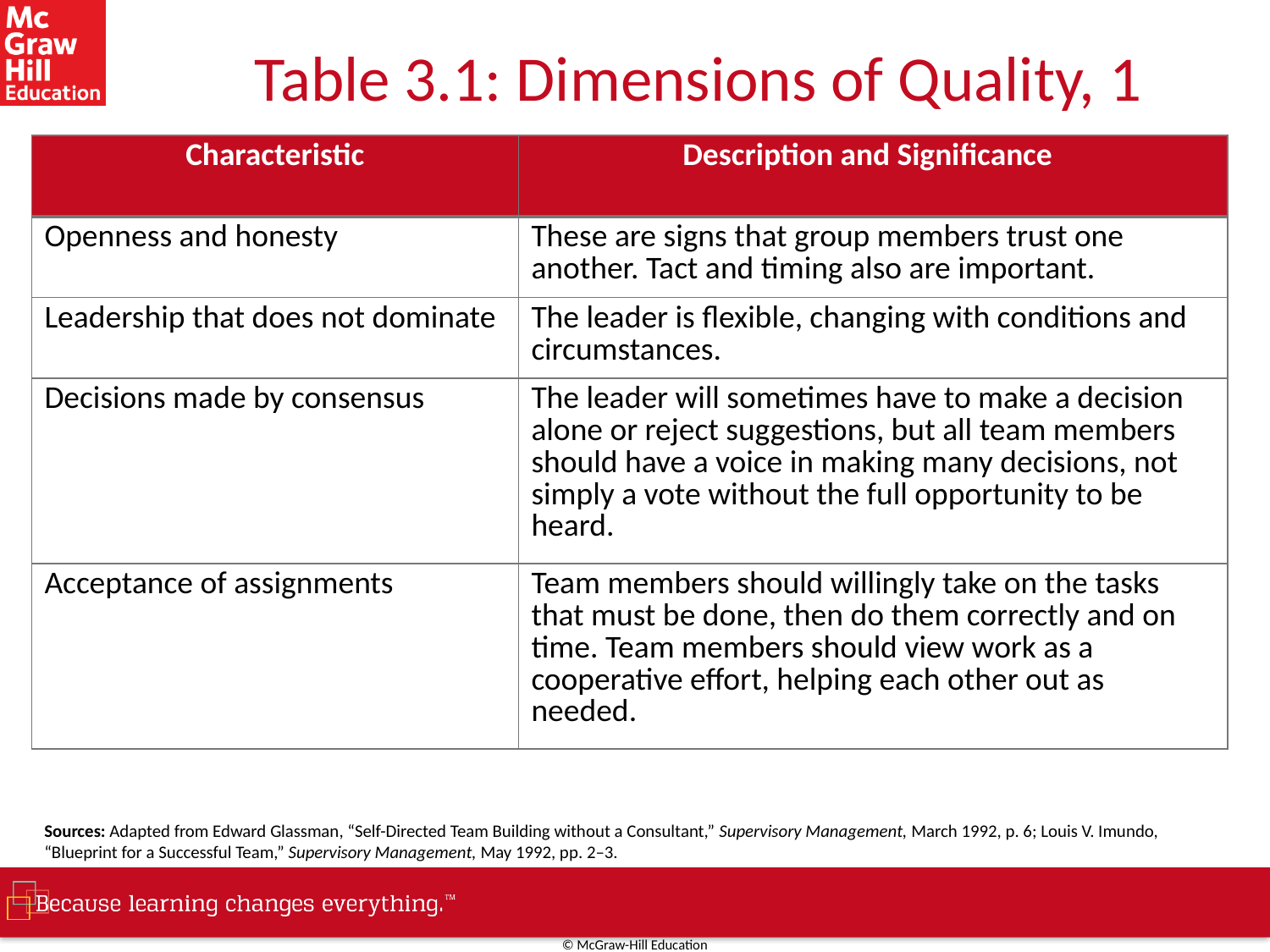

# Table 3.1: Dimensions of Quality, 1
| Characteristic | Description and Significance |
| --- | --- |
| Openness and honesty | These are signs that group members trust one another. Tact and timing also are important. |
| Leadership that does not dominate | The leader is flexible, changing with conditions and circumstances. |
| Decisions made by consensus | The leader will sometimes have to make a decision alone or reject suggestions, but all team members should have a voice in making many decisions, not simply a vote without the full opportunity to be heard. |
| Acceptance of assignments | Team members should willingly take on the tasks that must be done, then do them correctly and on time. Team members should view work as a cooperative effort, helping each other out as needed. |
Sources: Adapted from Edward Glassman, “Self-Directed Team Building without a Consultant,” Supervisory Management, March 1992, p. 6; Louis V. Imundo, “Blueprint for a Successful Team,” Supervisory Management, May 1992, pp. 2–3.